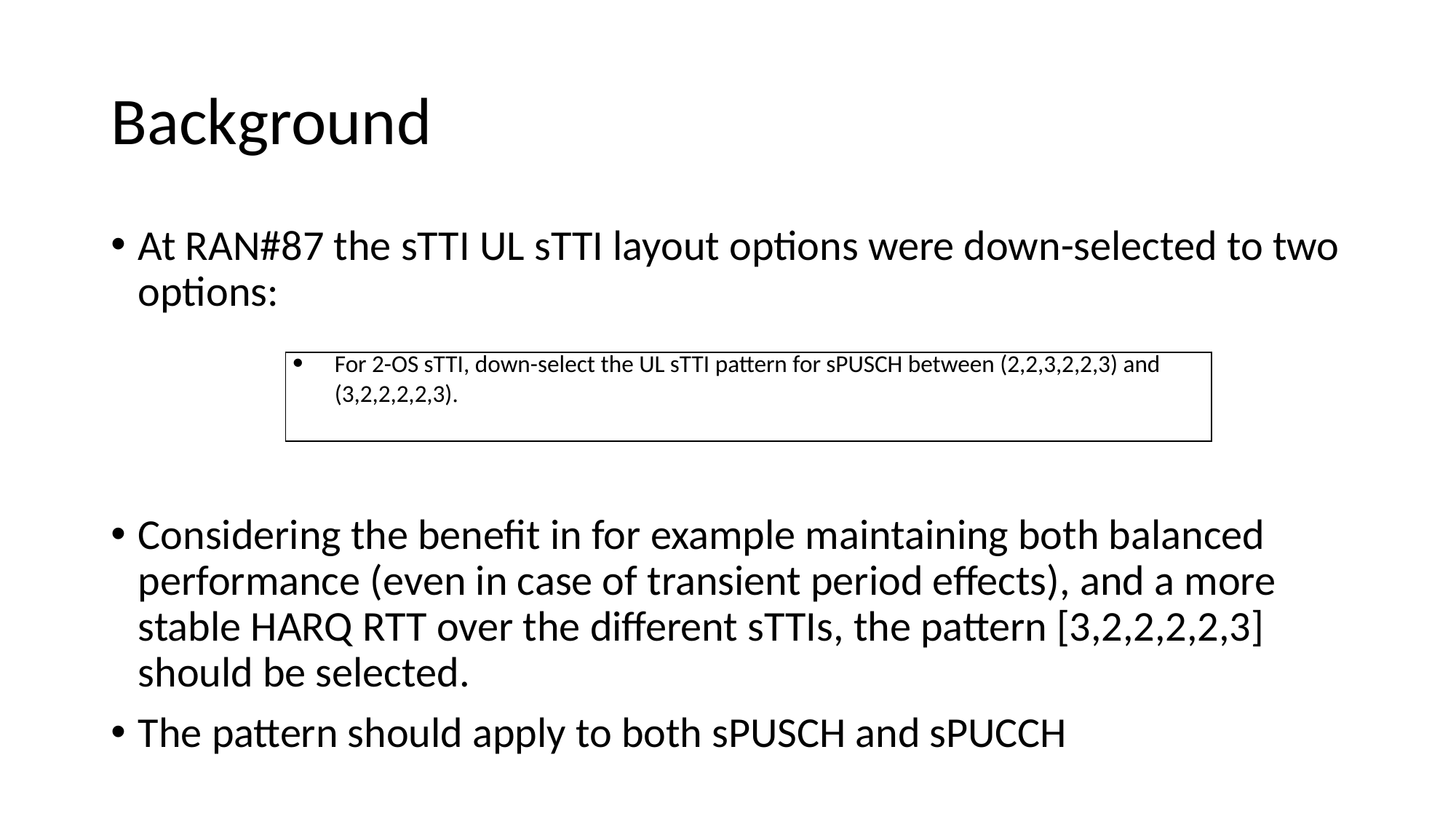

# Background
At RAN#87 the sTTI UL sTTI layout options were down-selected to two options:

Considering the benefit in for example maintaining both balanced performance (even in case of transient period effects), and a more stable HARQ RTT over the different sTTIs, the pattern [3,2,2,2,2,3] should be selected.
The pattern should apply to both sPUSCH and sPUCCH
| For 2-OS sTTI, down-select the UL sTTI pattern for sPUSCH between (2,2,3,2,2,3) and (3,2,2,2,2,3). |
| --- |